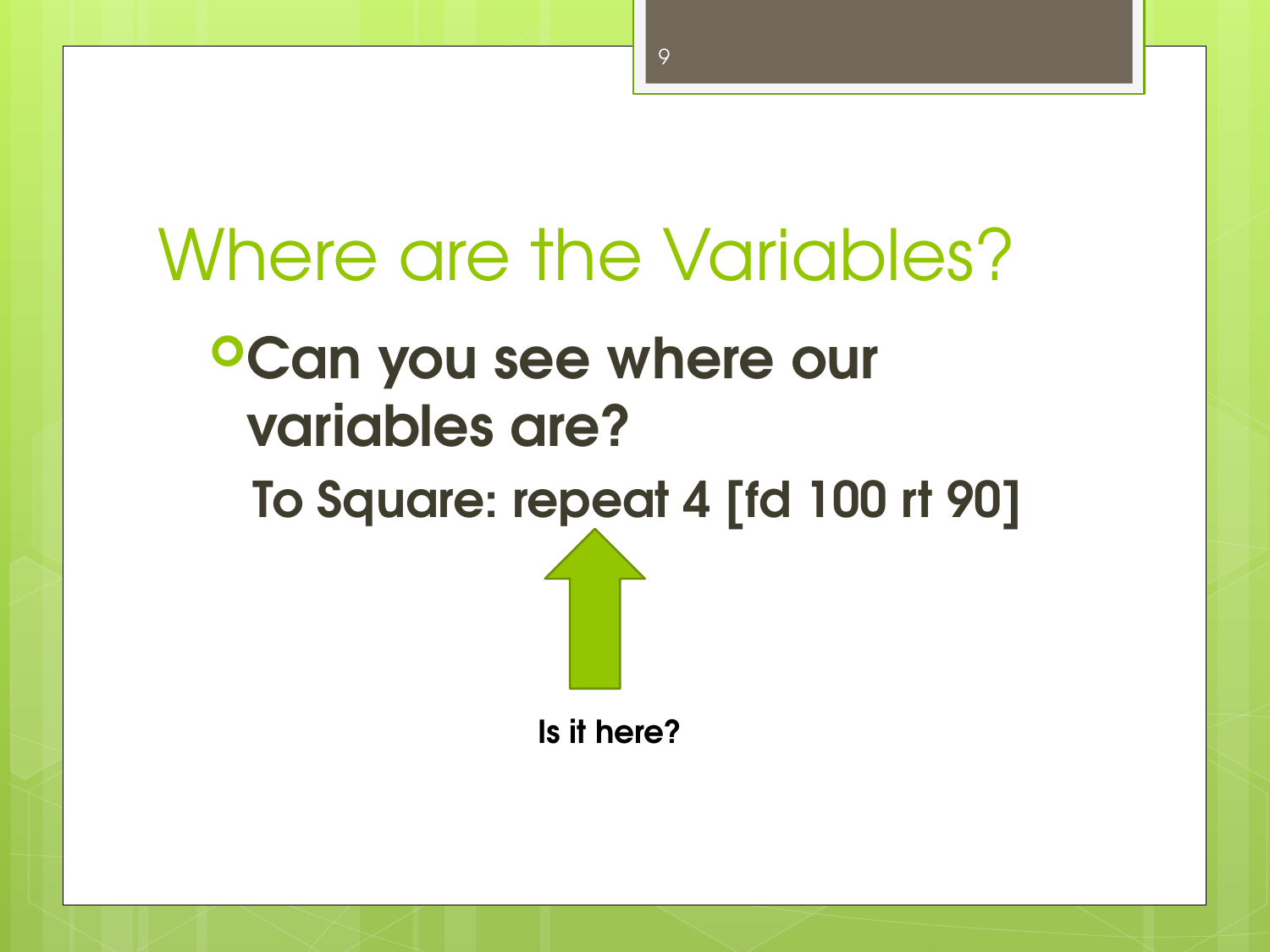

9
# Where are the Variables?
Can you see where our variables are?
To Square: repeat 4 [fd 100 rt 90]

Is it here?